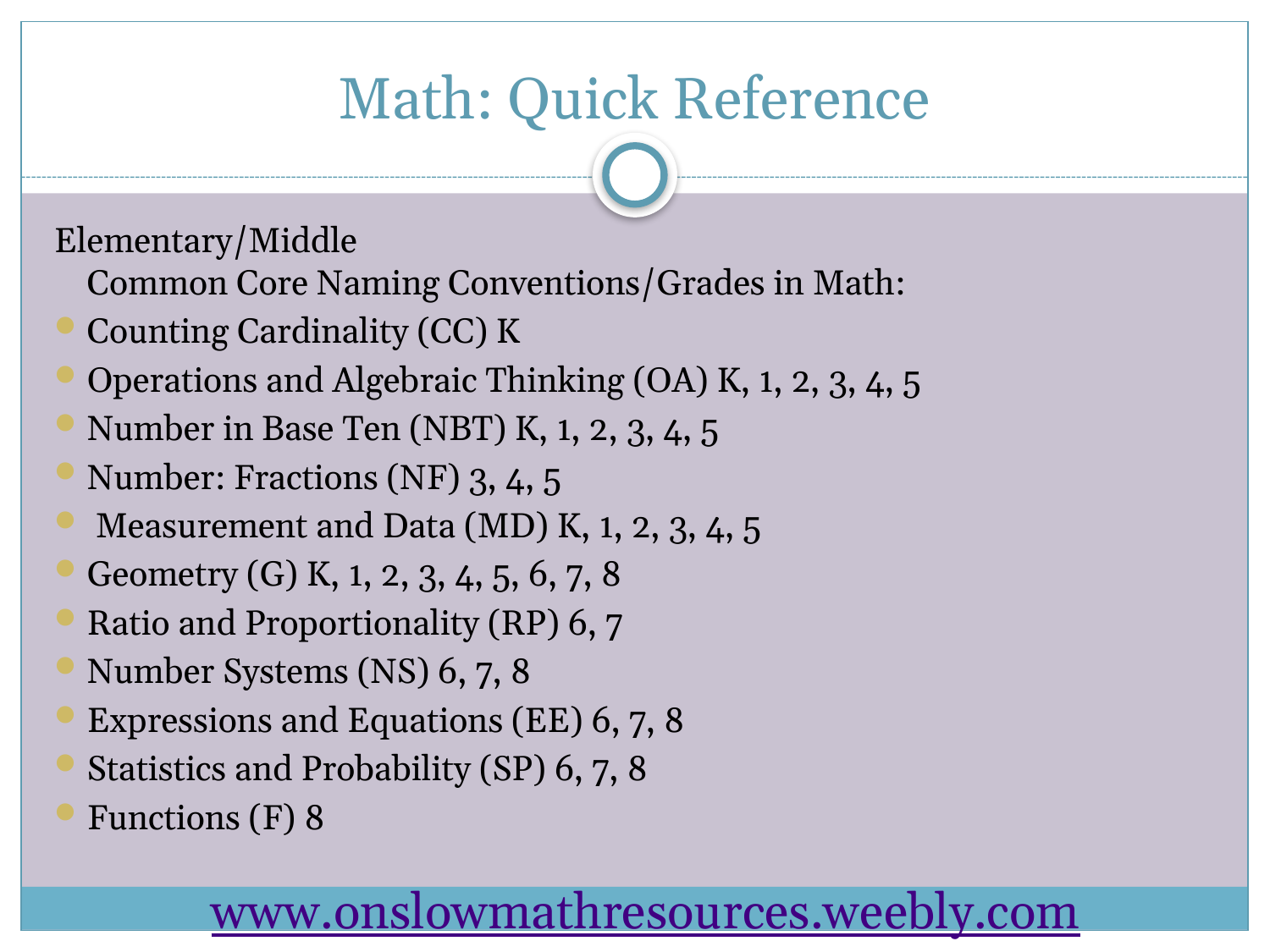

# Math: Quick Reference
Elementary/Middle
Common Core Naming Conventions/Grades in Math:
Counting Cardinality (CC) K
Operations and Algebraic Thinking (OA) K, 1, 2, 3, 4, 5
Number in Base Ten (NBT) K, 1, 2, 3, 4, 5
Number: Fractions (NF) 3, 4, 5
 Measurement and Data (MD) K, 1, 2, 3, 4, 5
Geometry (G) K, 1, 2, 3, 4, 5, 6, 7, 8
Ratio and Proportionality (RP) 6, 7
Number Systems (NS) 6, 7, 8
Expressions and Equations (EE) 6, 7, 8
Statistics and Probability (SP) 6, 7, 8
Functions (F) 8
www.onslowmathresources.weebly.com